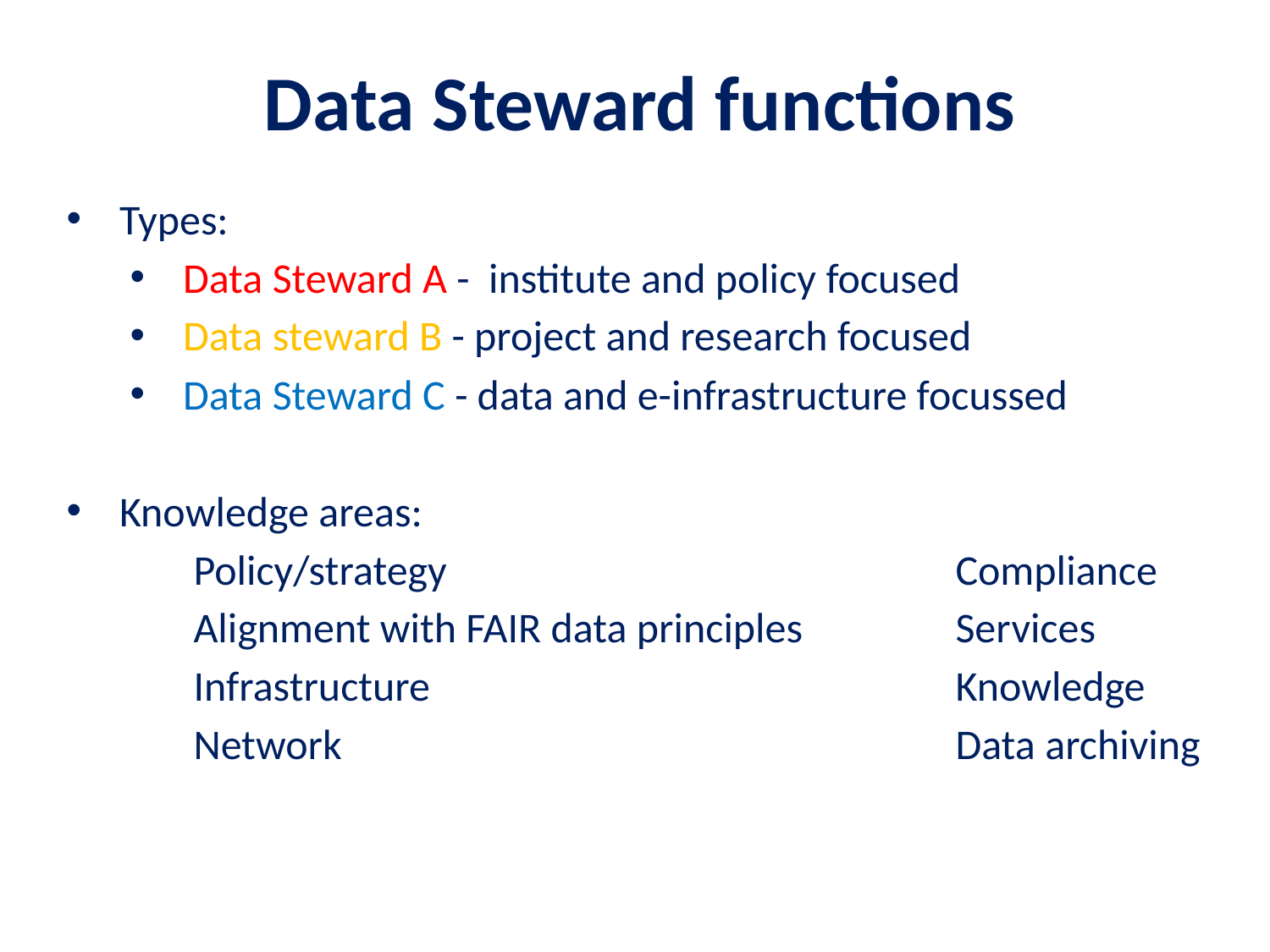

Data Steward functions
Types:
Data Steward A -  institute and policy focused
Data steward B - project and research focused
Data Steward C - data and e-infrastructure focussed

Knowledge areas:
	Policy/strategy 				Compliance		Alignment with FAIR data principles		Services		Infrastructure					Knowledge
	Network					Data archiving